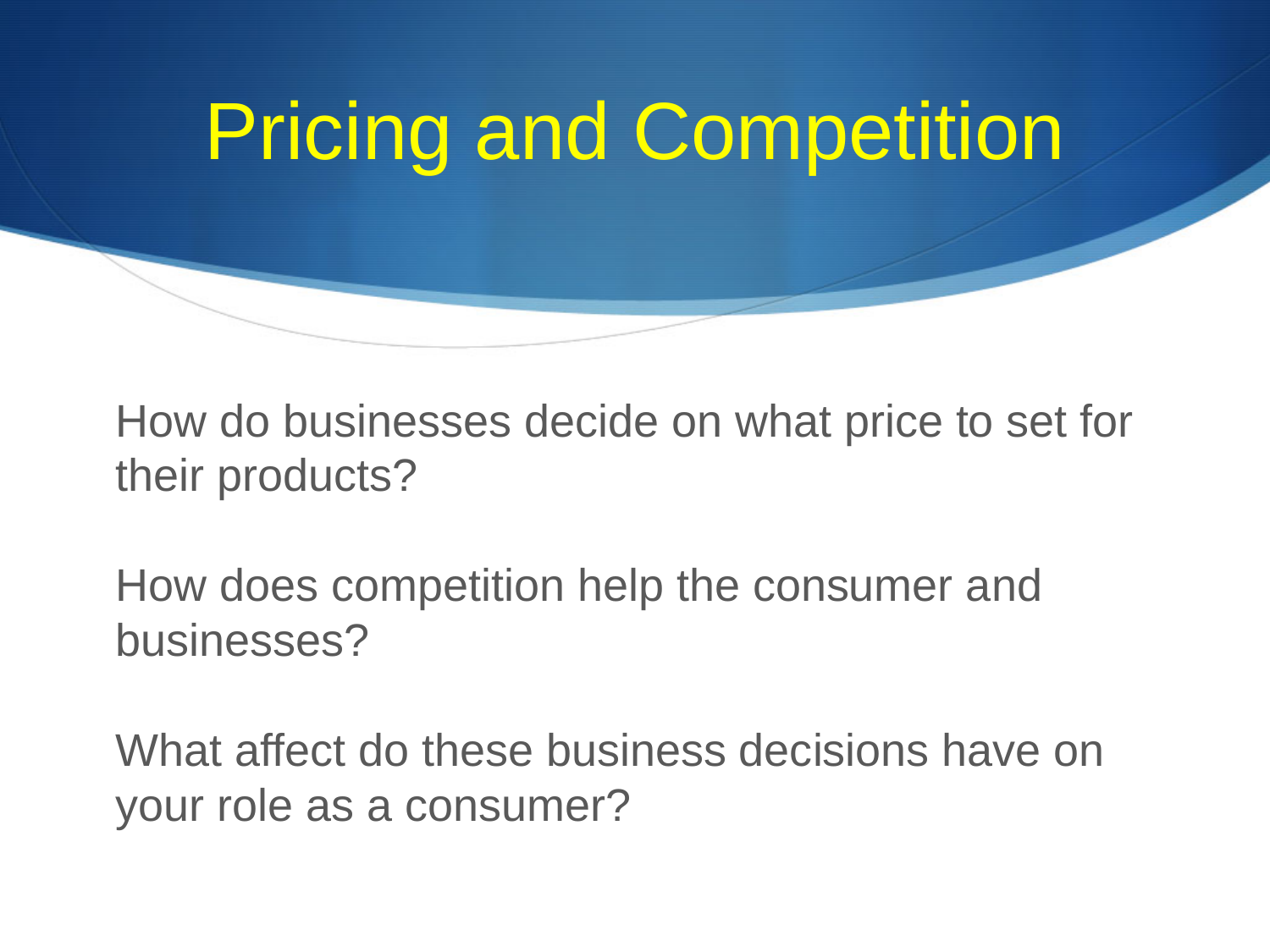

# Pricing and Competition
How do businesses decide on what price to set for their products?

How does competition help the consumer and businesses?

What affect do these business decisions have on your role as a consumer?